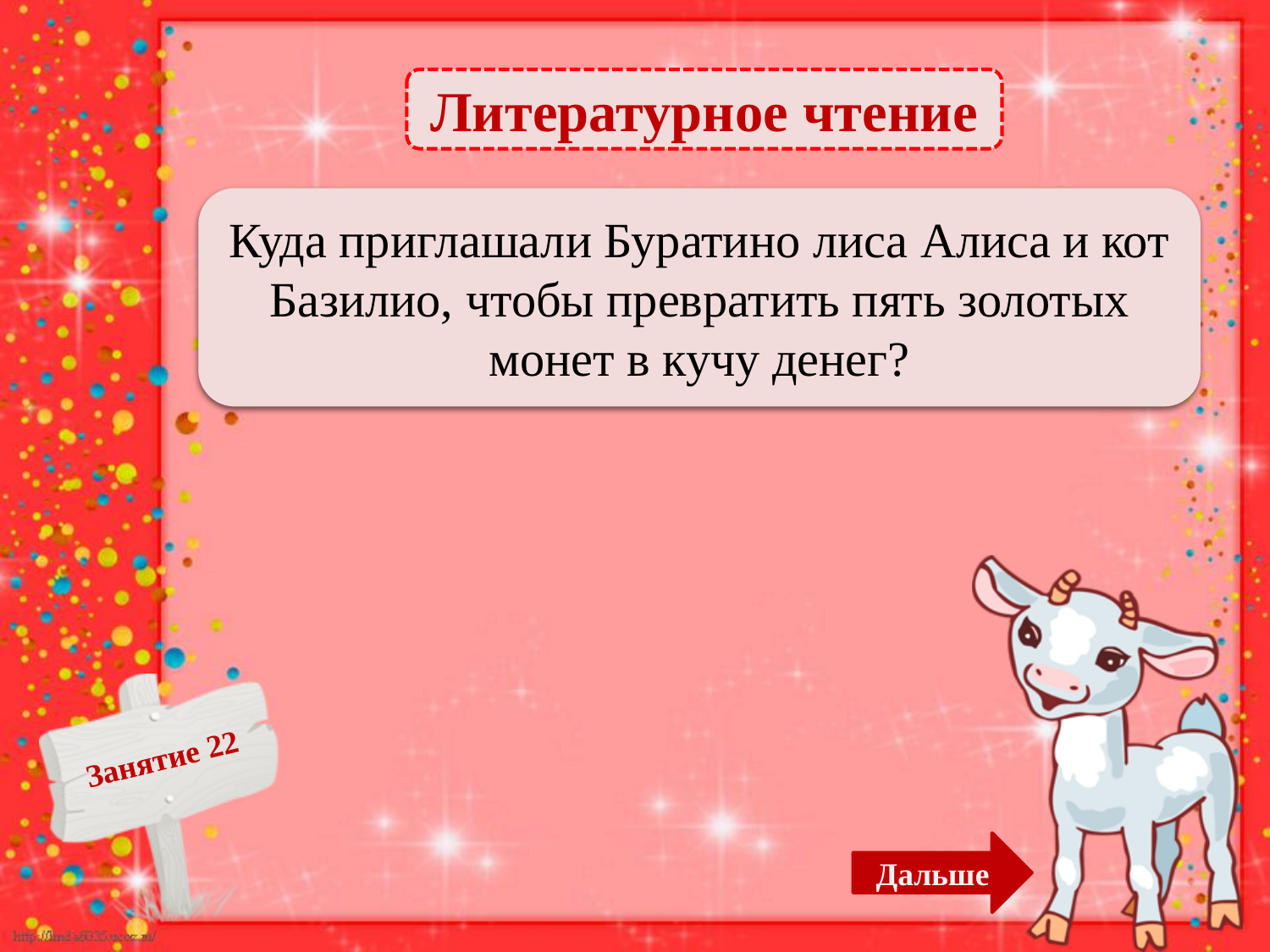

Литературное чтение
 На волшебное Поле Чудес в Стране Дураков – 1б.
Куда приглашали Буратино лиса Алиса и кот Базилио, чтобы превратить пять золотых монет в кучу денег?

Дальше